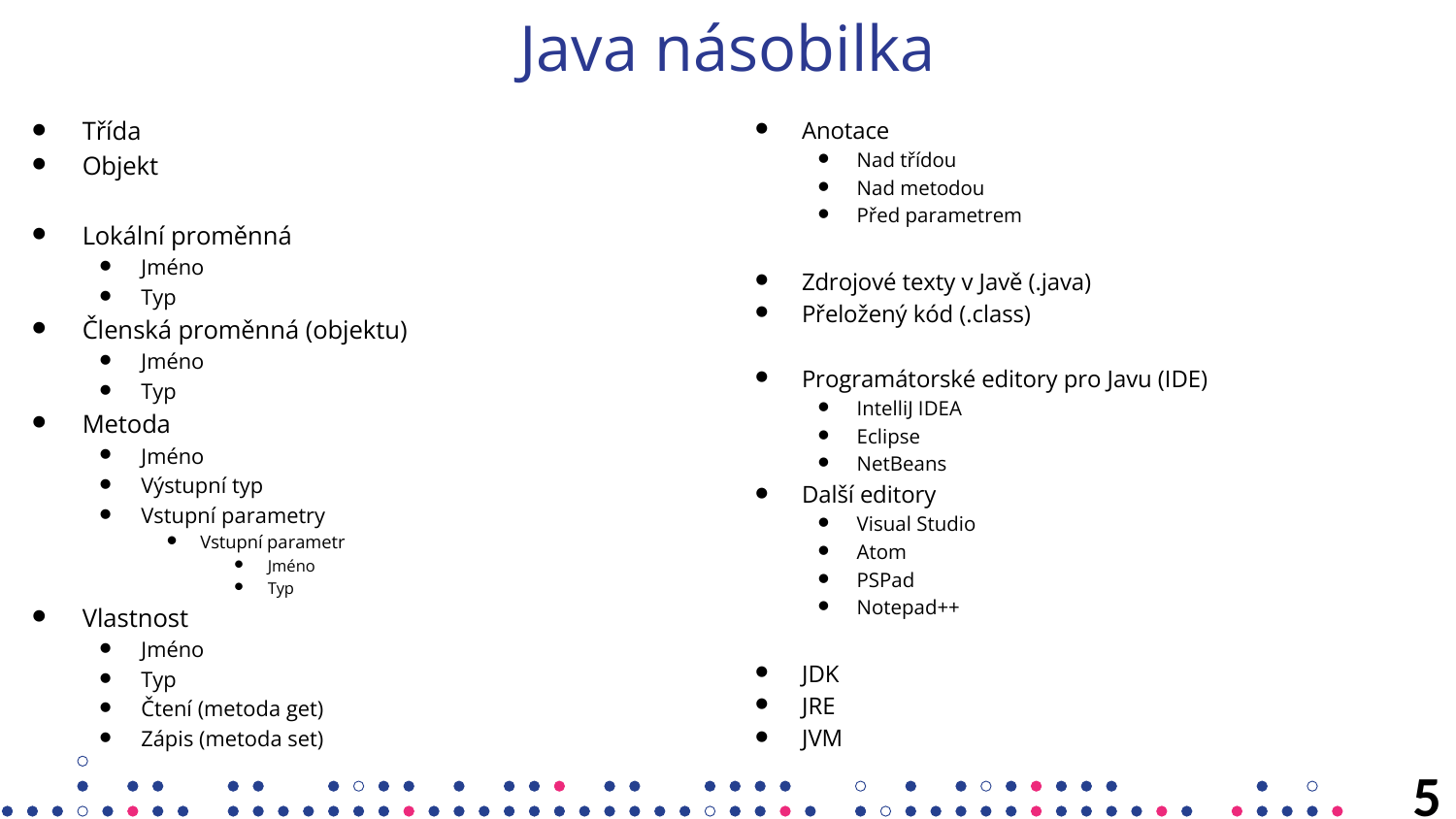

# Java násobilka
Třída
Objekt

Lokální proměnná
Jméno
Typ
Členská proměnná (objektu)
Jméno
Typ
Metoda
Jméno
Výstupní typ
Vstupní parametry
Vstupní parametr
Jméno
Typ
Vlastnost
Jméno
Typ
Čtení (metoda get)
Zápis (metoda set)
Anotace
Nad třídou
Nad metodou
Před parametrem

Zdrojové texty v Javě (.java)
Přeložený kód (.class)

Programátorské editory pro Javu (IDE)
IntelliJ IDEA
Eclipse
NetBeans
Další editory
Visual Studio
Atom
PSPad
Notepad++

JDK
JRE
JVM
5